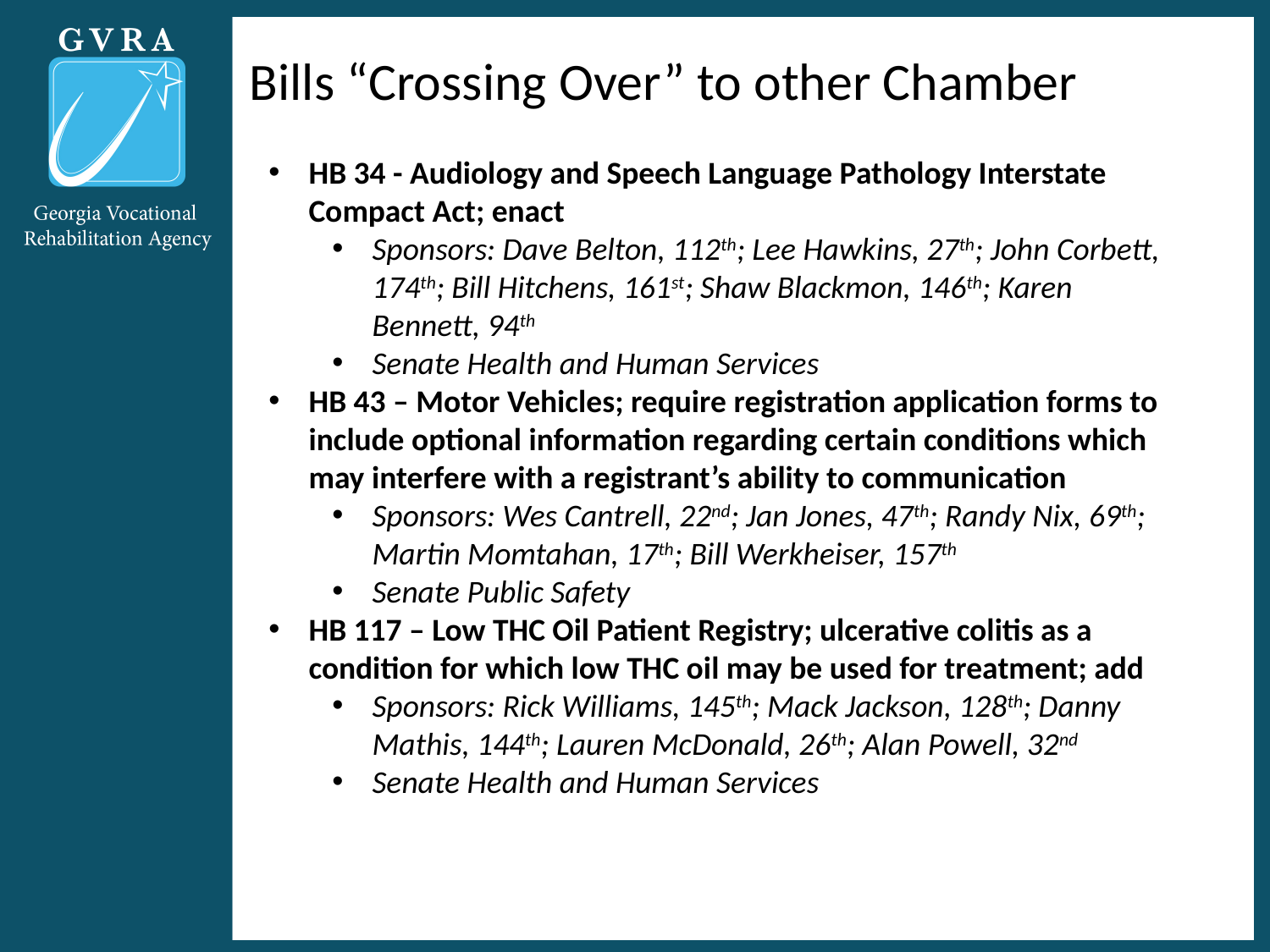

# Bills “Crossing Over” to other Chamber
HB 34 - Audiology and Speech Language Pathology Interstate Compact Act; enact
Sponsors: Dave Belton, 112th; Lee Hawkins, 27th; John Corbett, 174th; Bill Hitchens, 161st; Shaw Blackmon, 146th; Karen Bennett, 94th
Senate Health and Human Services
HB 43 – Motor Vehicles; require registration application forms to include optional information regarding certain conditions which may interfere with a registrant’s ability to communication
Sponsors: Wes Cantrell, 22nd; Jan Jones, 47th; Randy Nix, 69th; Martin Momtahan, 17th; Bill Werkheiser, 157th
Senate Public Safety
HB 117 – Low THC Oil Patient Registry; ulcerative colitis as a condition for which low THC oil may be used for treatment; add
Sponsors: Rick Williams, 145th; Mack Jackson, 128th; Danny Mathis, 144th; Lauren McDonald, 26th; Alan Powell, 32nd
Senate Health and Human Services